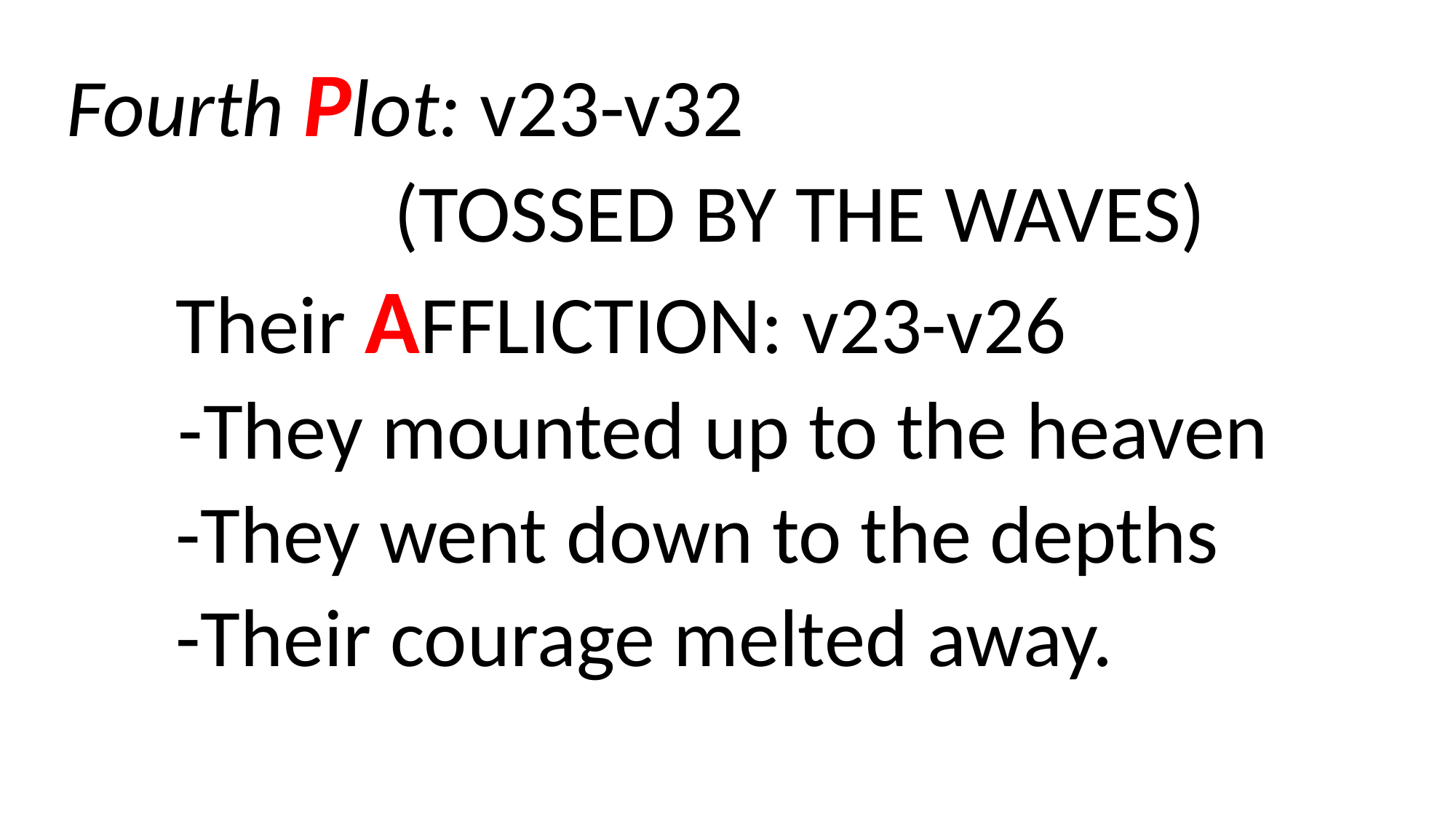

Fourth Plot: v23-v32
			(TOSSED BY THE WAVES)
	Their AFFLICTION: v23-v26
      -They mounted up to the heaven
	-They went down to the depths
	-Their courage melted away.